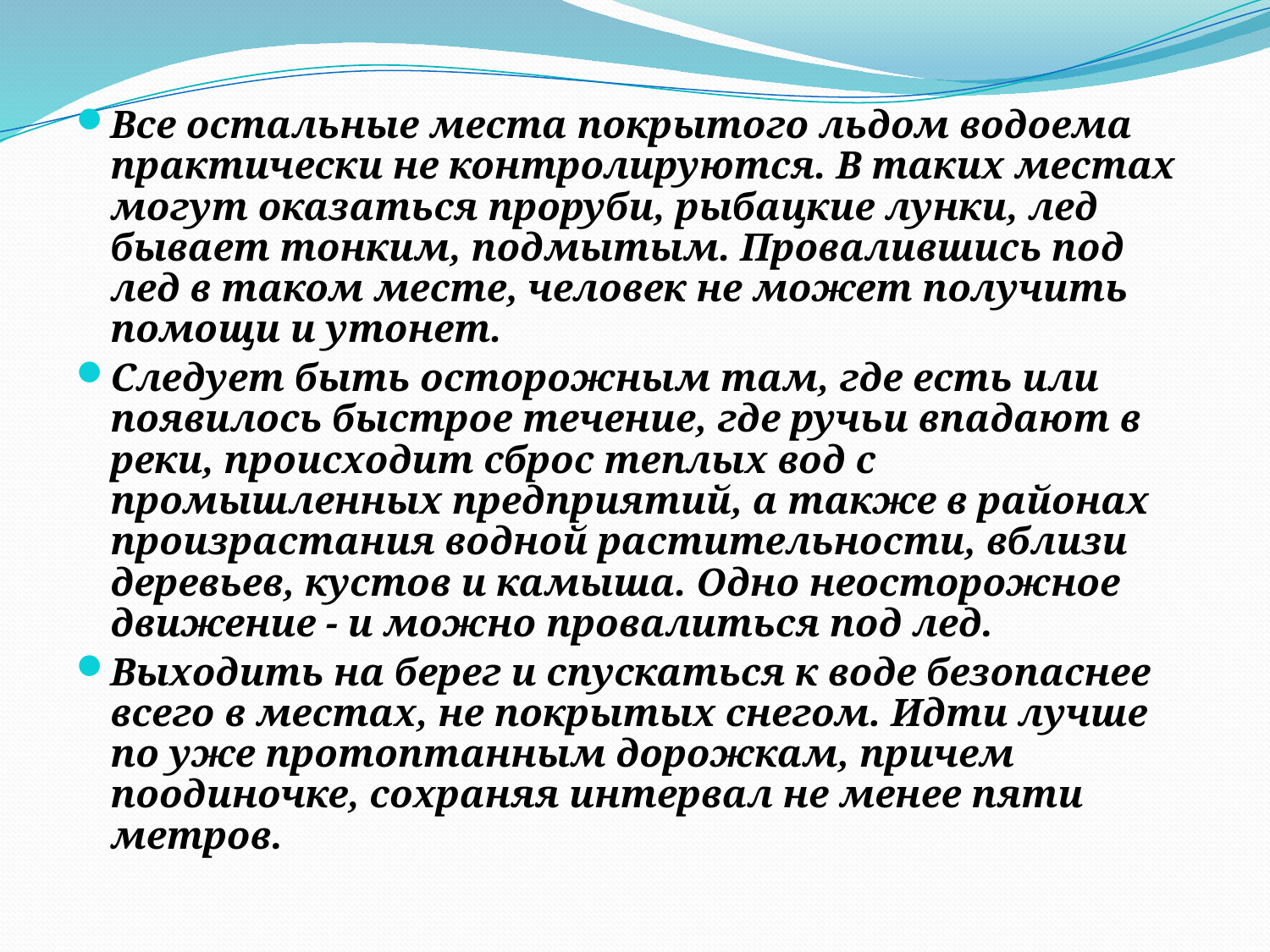

Все остальные места покрытого льдом водоема практически не контролируются. В таких местах могут оказаться проруби, рыбацкие лунки, лед бывает тонким, подмытым. Провалившись под лед в таком месте, человек не может получить помощи и утонет.
Следует быть осторожным там, где есть или появилось быстрое течение, где ручьи впадают в реки, происходит сброс теплых вод с промышленных предприятий, а также в районах произрастания водной растительности, вблизи деревьев, кустов и камыша. Одно неосторожное движение - и можно провалиться под лед.
Выходить на берег и спускаться к воде безопаснее всего в местах, не покрытых снегом. Идти лучше по уже протоптанным дорожкам, причем поодиночке, сохраняя интервал не менее пяти метров.